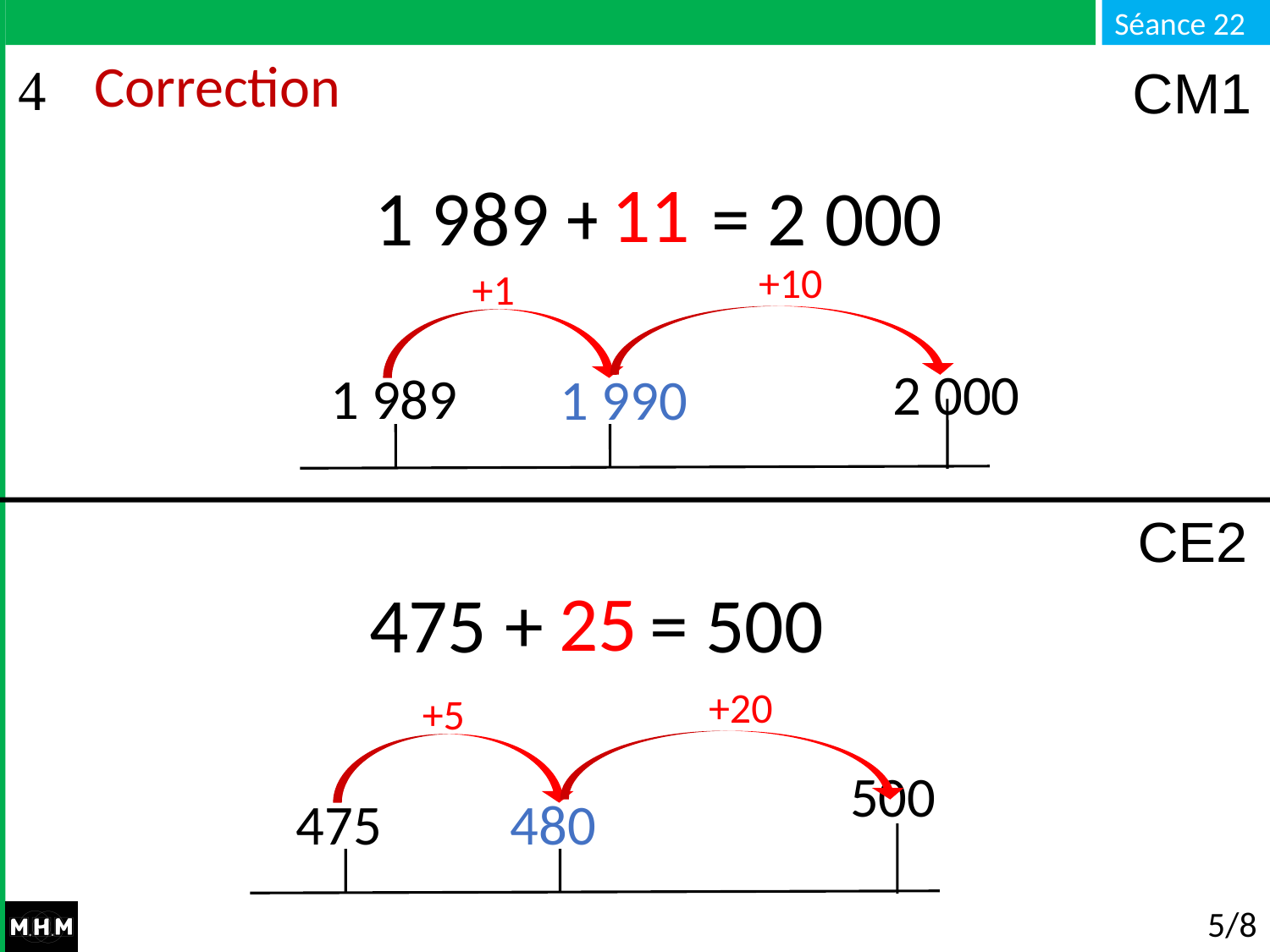

# Correction
CM1
11
 1 989 + …  = 2 000
+10
+1

2 000
1 989
1 990

CE2
25
 475 + …  = 500
+20
+5

500
475
480
5/8